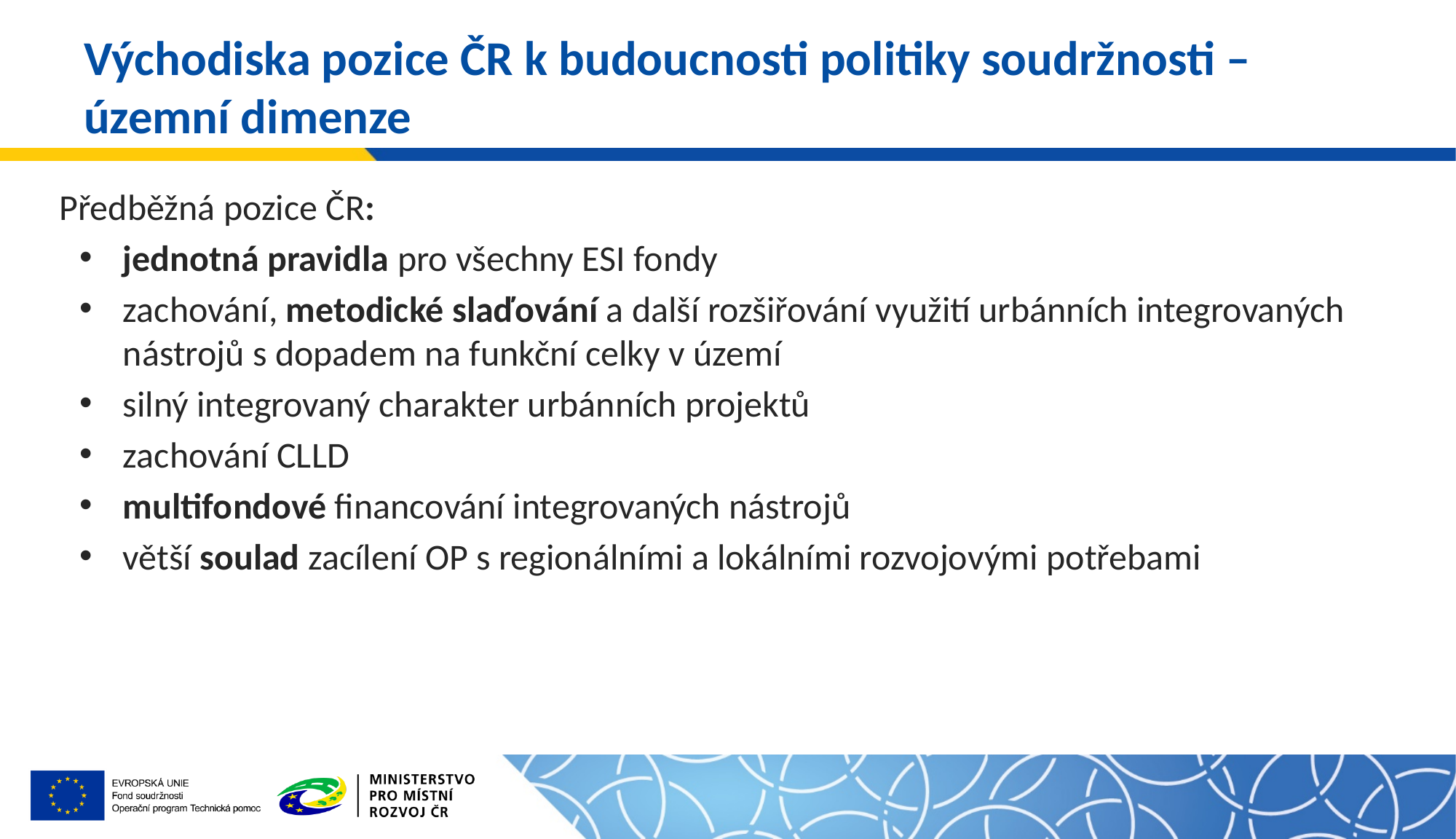

# Východiska pozice ČR k budoucnosti politiky soudržnosti – územní dimenze
Předběžná pozice ČR:
jednotná pravidla pro všechny ESI fondy
zachování, metodické slaďování a další rozšiřování využití urbánních integrovaných nástrojů s dopadem na funkční celky v území
silný integrovaný charakter urbánních projektů
zachování CLLD
multifondové financování integrovaných nástrojů
větší soulad zacílení OP s regionálními a lokálními rozvojovými potřebami